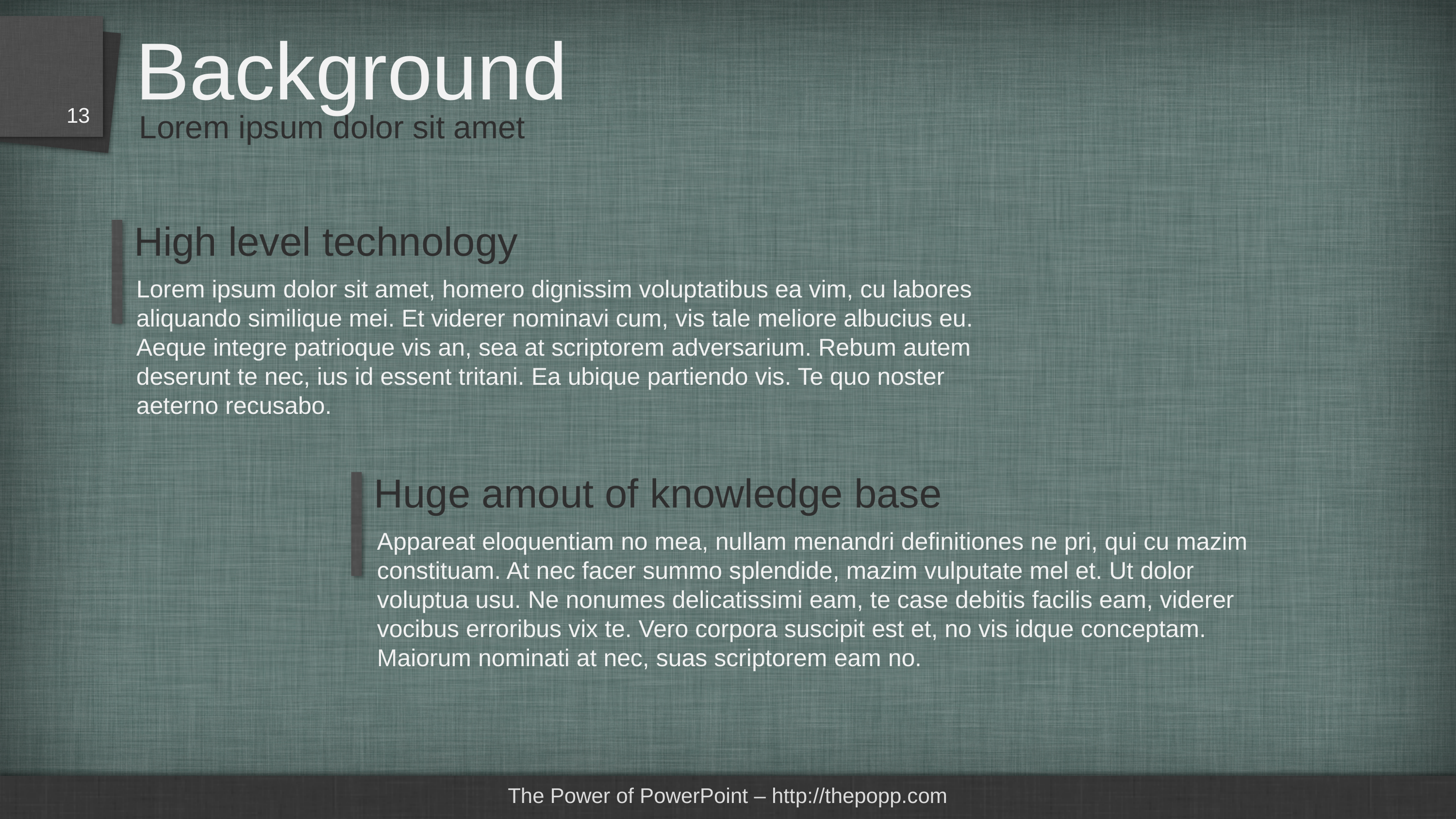

# Background
13
Lorem ipsum dolor sit amet

High level technology
Lorem ipsum dolor sit amet, homero dignissim voluptatibus ea vim, cu labores aliquando similique mei. Et viderer nominavi cum, vis tale meliore albucius eu. Aeque integre patrioque vis an, sea at scriptorem adversarium. Rebum autem deserunt te nec, ius id essent tritani. Ea ubique partiendo vis. Te quo noster aeterno recusabo.
Huge amout of knowledge base
Appareat eloquentiam no mea, nullam menandri definitiones ne pri, qui cu mazim constituam. At nec facer summo splendide, mazim vulputate mel et. Ut dolor voluptua usu. Ne nonumes delicatissimi eam, te case debitis facilis eam, viderer vocibus erroribus vix te. Vero corpora suscipit est et, no vis idque conceptam. Maiorum nominati at nec, suas scriptorem eam no.
The Power of PowerPoint – http://thepopp.com